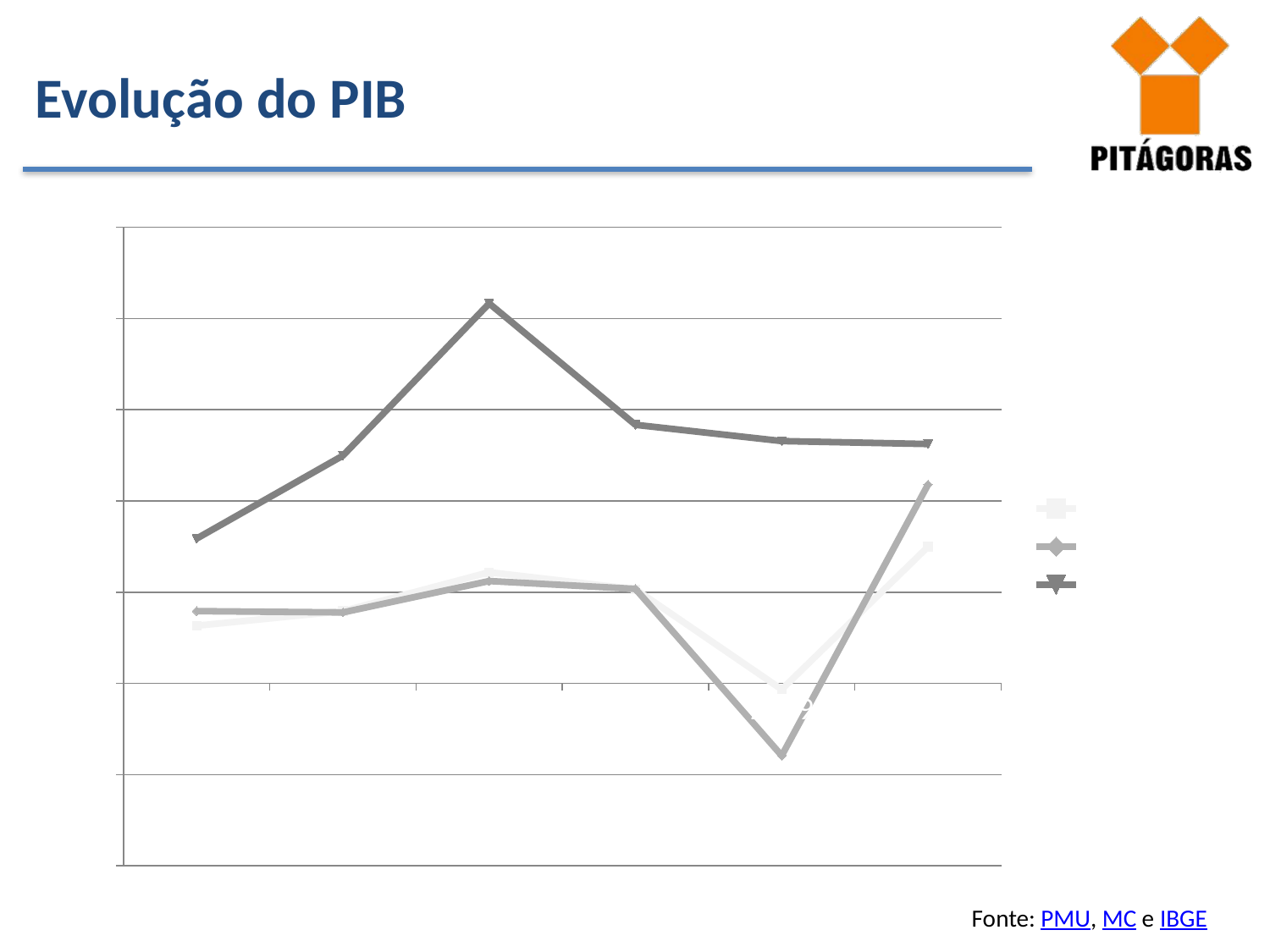

# Evolução do PIB

### Chart

| Category | Brasil | MG | Uberlandia |
|---|---|---|---|
| 2005 | 0.0316 | 0.039599999999999996 | 0.07937114872369763 |
| 2006 | 0.039599999999999996 | 0.038900000000000004 | 0.12482029149583804 |
| 2007 | 0.060899999999999996 | 0.056100000000000004 | 0.20824675996322797 |
| 2008 | 0.0516 | 0.0518 | 0.14171730847898217 |
| 2009 | -0.0033 | -0.039599999999999996 | 0.1328315297855868 |
| 2010 | 0.07490000000000001 | 0.109 | 0.13119884695919518 |
Fonte: PMU, MC e IBGE